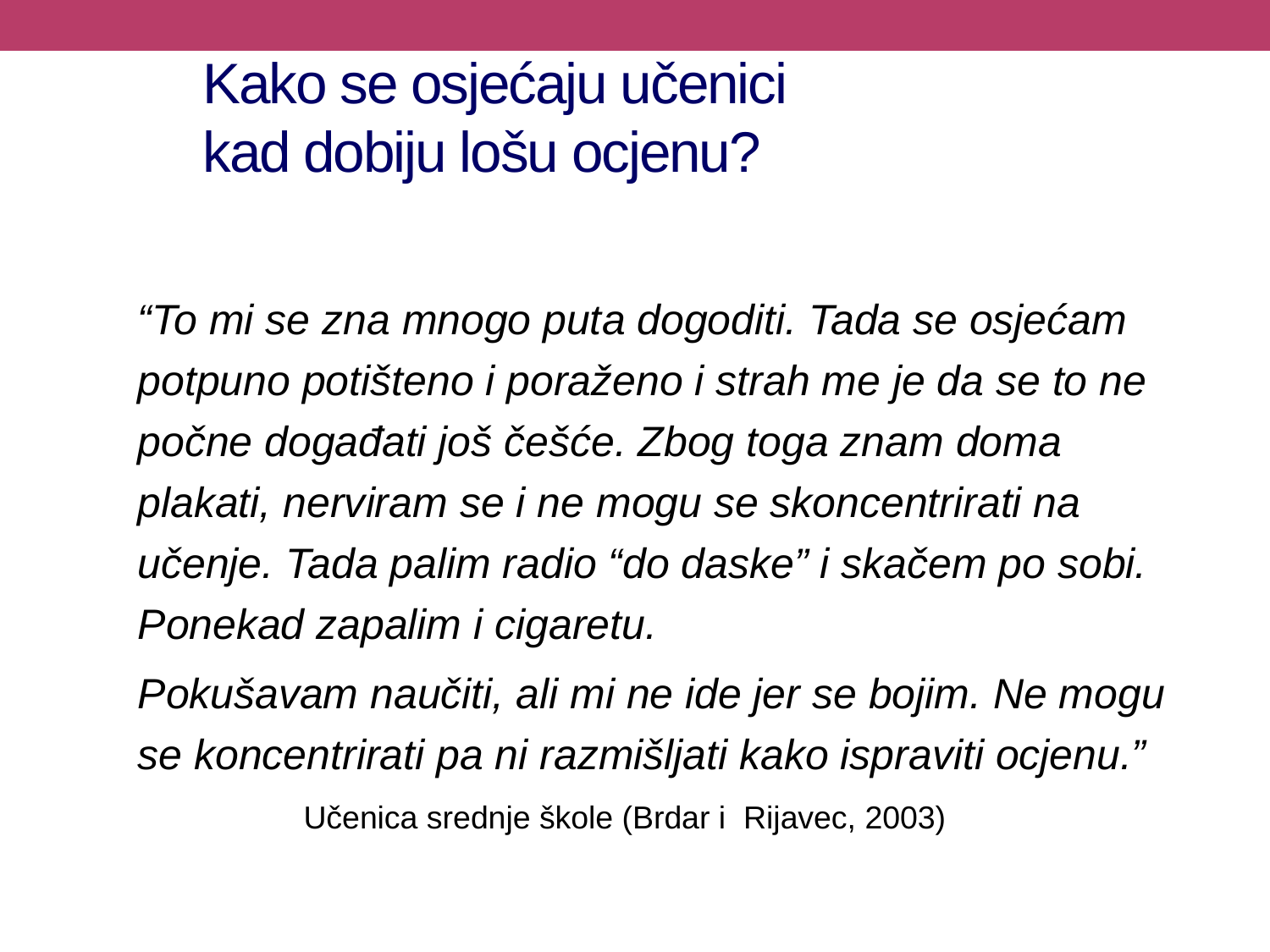

Kako se osjećaju učenici
kad dobiju lošu ocjenu?
“To mi se zna mnogo puta dogoditi. Tada se osjećam potpuno potišteno i poraženo i strah me je da se to ne počne događati još češće. Zbog toga znam doma plakati, nerviram se i ne mogu se skoncentrirati na učenje. Tada palim radio “do daske” i skačem po sobi. Ponekad zapalim i cigaretu.
Pokušavam naučiti, ali mi ne ide jer se bojim. Ne mogu se koncentrirati pa ni razmišljati kako ispraviti ocjenu.”
              Učenica srednje škole (Brdar i  Rijavec, 2003)